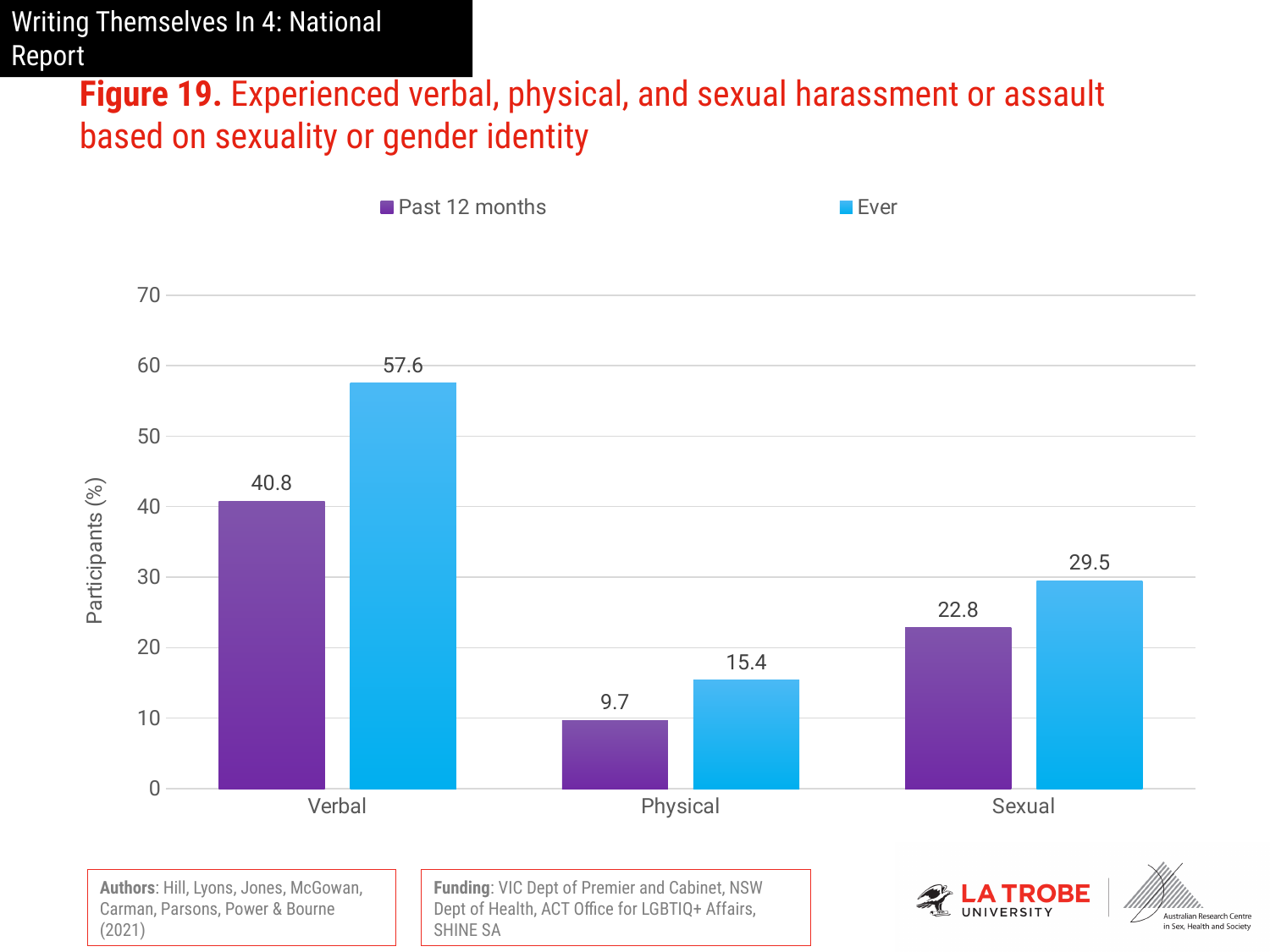

# Figure 19. Experienced verbal, physical, and sexual harassment or assault based on sexuality or gender identity

### Chart

| Category | Past 12 months | Ever |
|---|---|---|
| Verbal | 40.8 | 57.6 |
| Physical | 9.7 | 15.4 |
| Sexual | 22.8 | 29.5 |